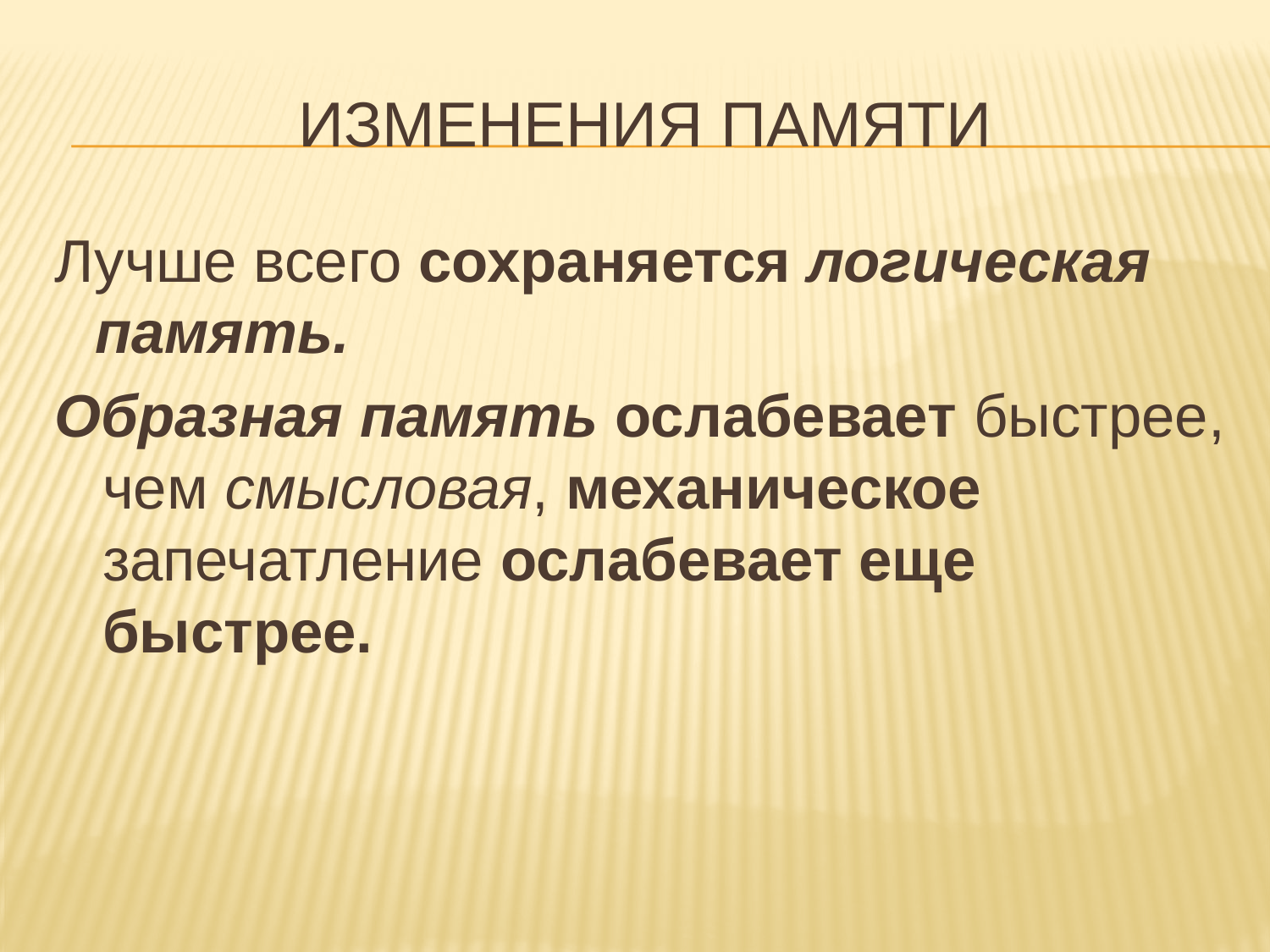

# Изменения памяти
Лучше всего сохраняется логическая память.
Образная память ослабевает быстрее, чем смысловая, механическое запечатление ослабевает еще быстрее.